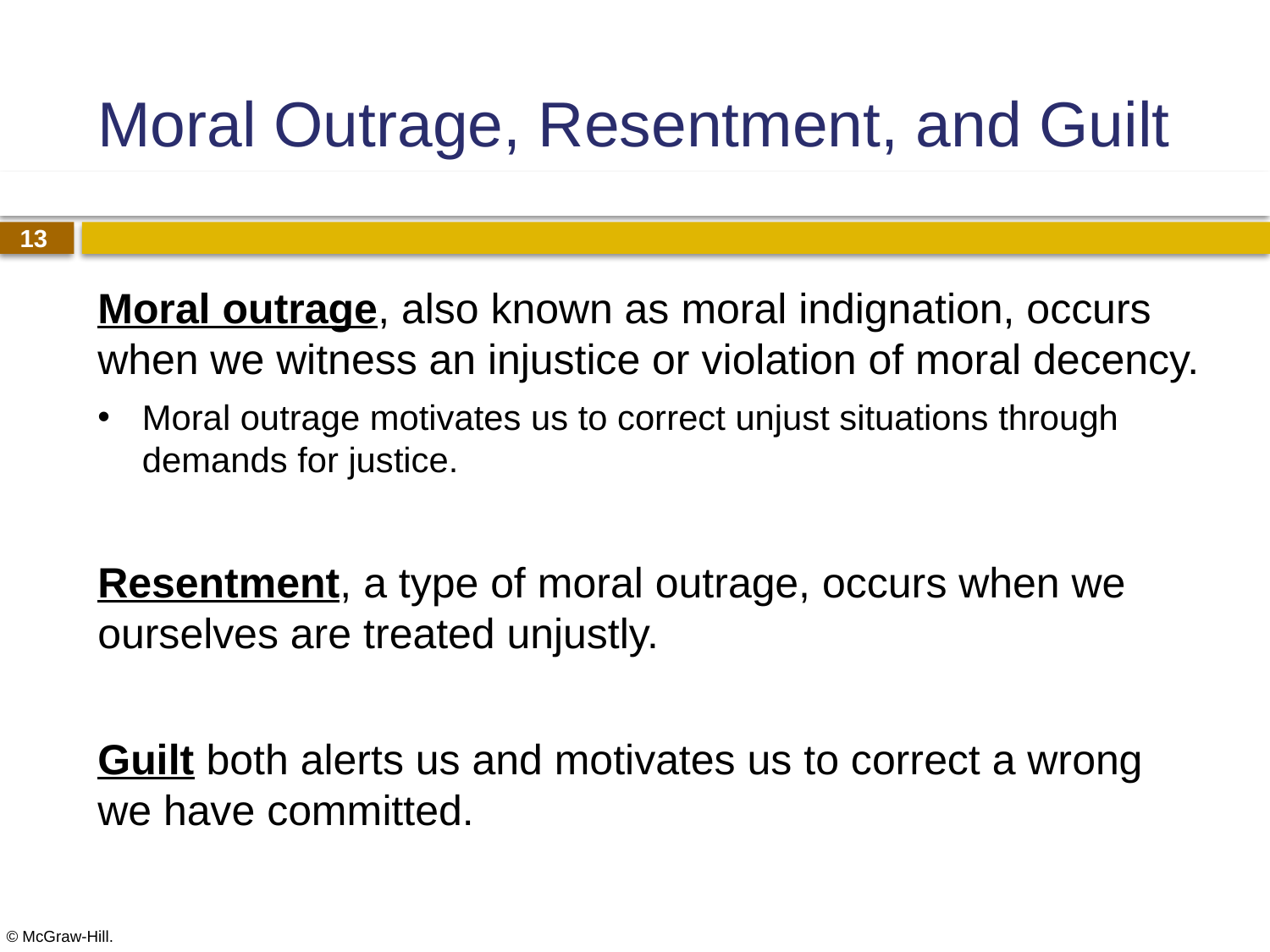

# Moral Outrage, Resentment, and Guilt
Moral outrage, also known as moral indignation, occurs when we witness an injustice or violation of moral decency.
Moral outrage motivates us to correct unjust situations through demands for justice.

Resentment, a type of moral outrage, occurs when we ourselves are treated unjustly.

Guilt both alerts us and motivates us to correct a wrong we have committed.